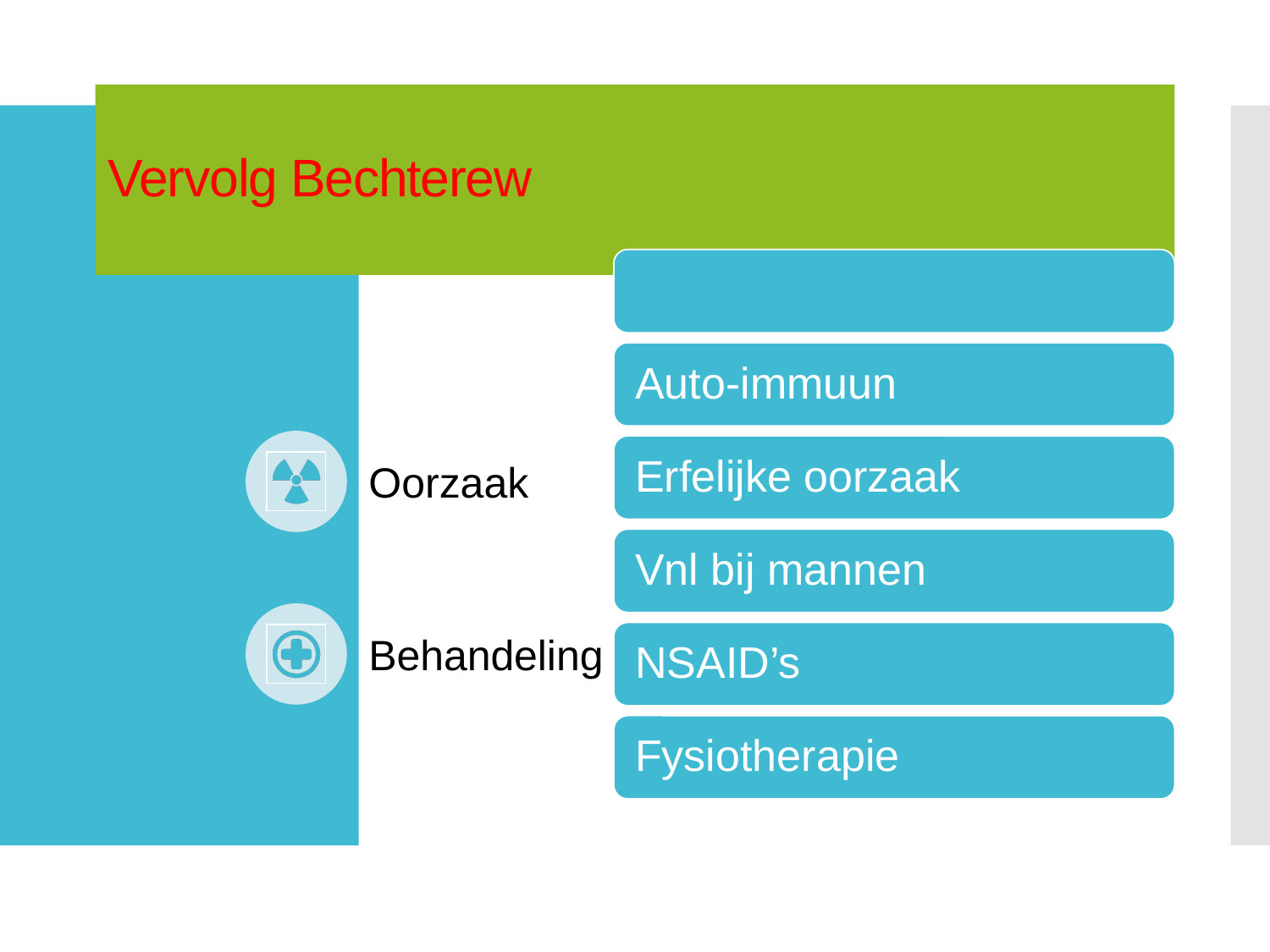

Oorzaak
Behandeling
# Vervolg Bechterew

Auto-immuun
Erfelijke oorzaak
Vnl bij mannen
NSAID’s
Fysiotherapie